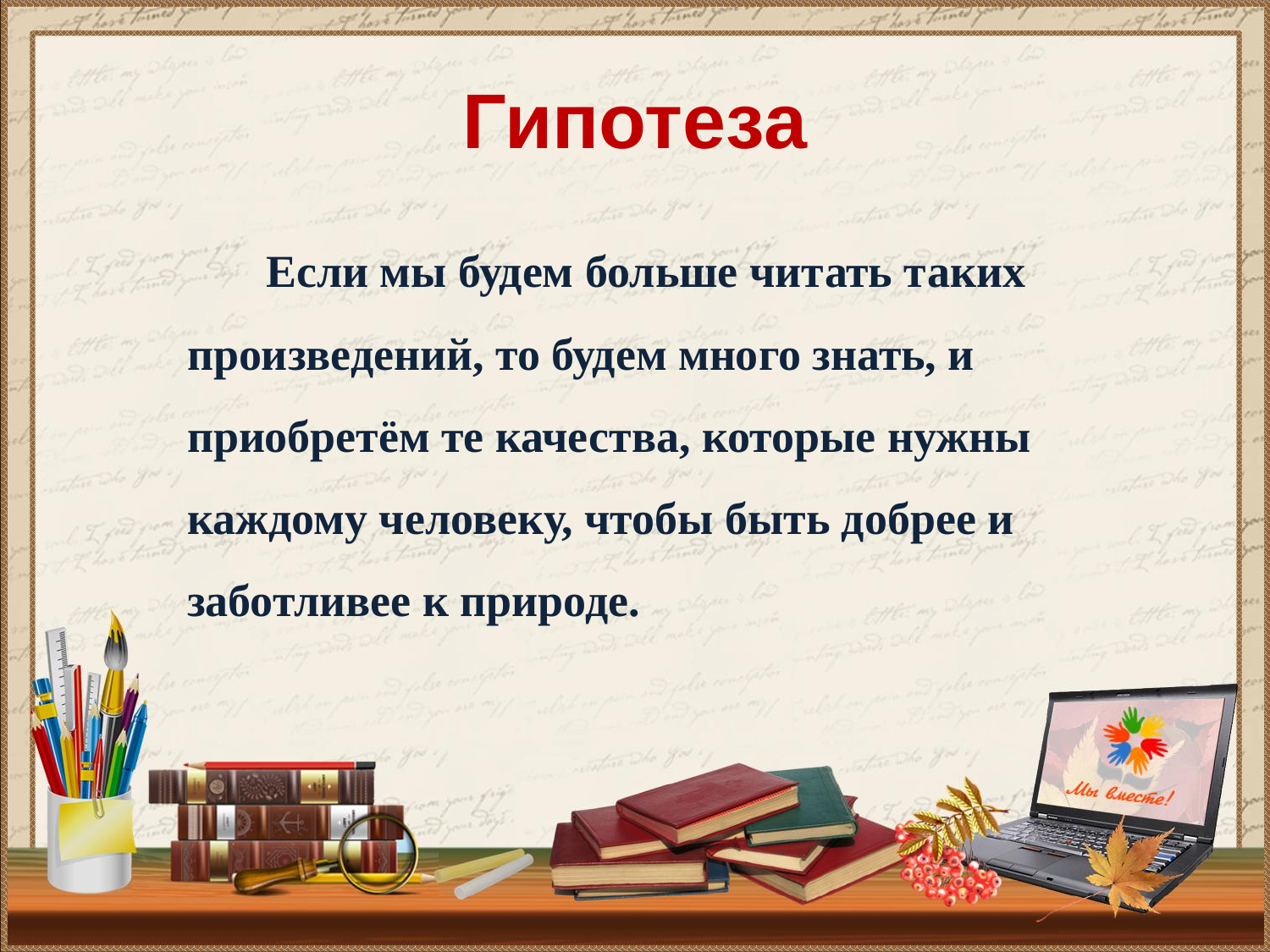

# Гипотеза
            Если мы будем больше читать таких произведений, то будем много знать, и приобретём те качества, которые нужны каждому человеку, чтобы быть добрее и заботливее к природе.